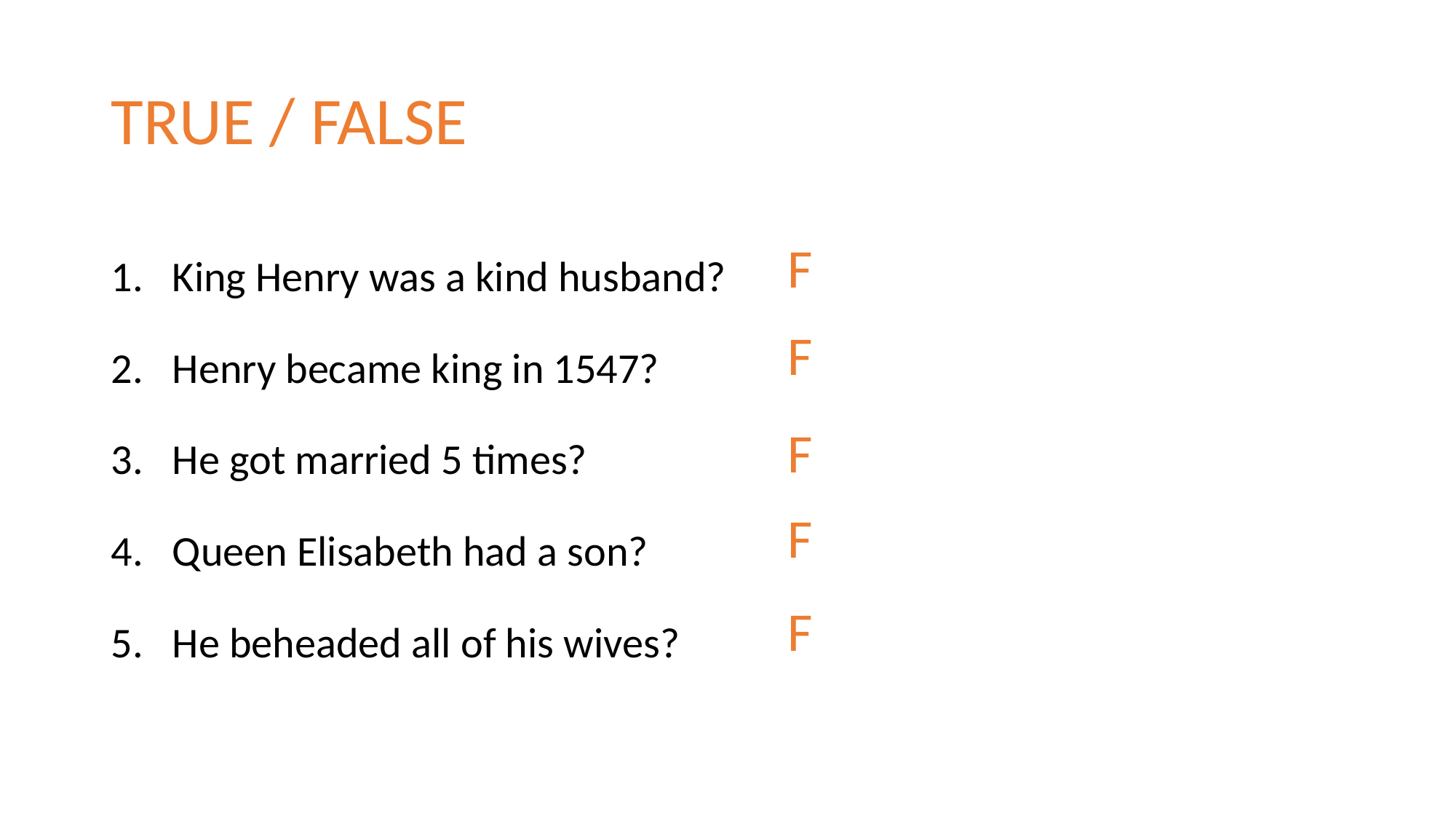

# TRUE / FALSE
King Henry was a kind husband?
Henry became king in 1547?
He got married 5 times?
Queen Elisabeth had a son?
He beheaded all of his wives?
F
F
F
F
F